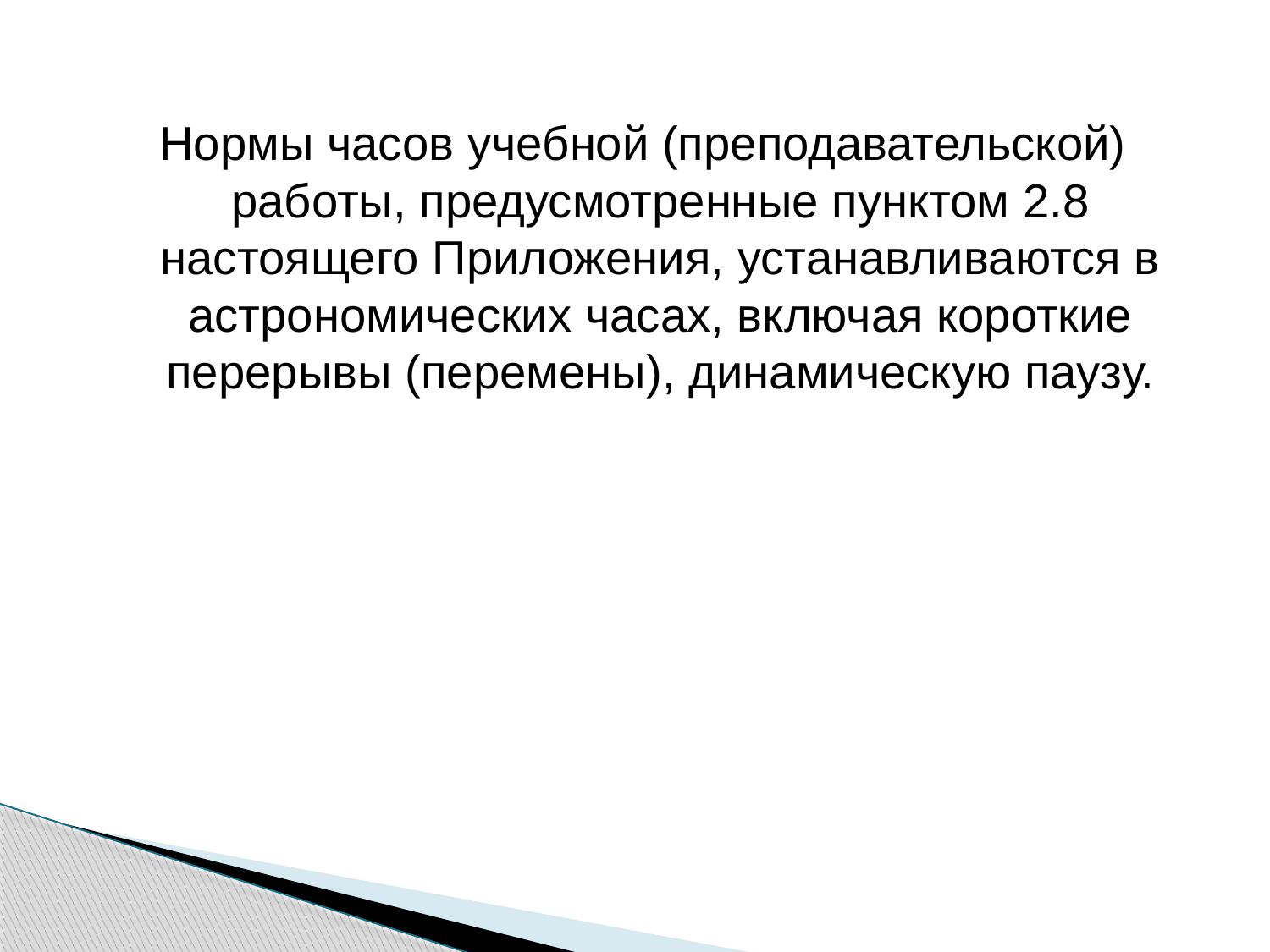

Нормы часов учебной (преподавательской) работы, предусмотренные пунктом 2.8 настоящего Приложения, устанавливаются в астрономических часах, включая короткие перерывы (перемены), динамическую паузу.